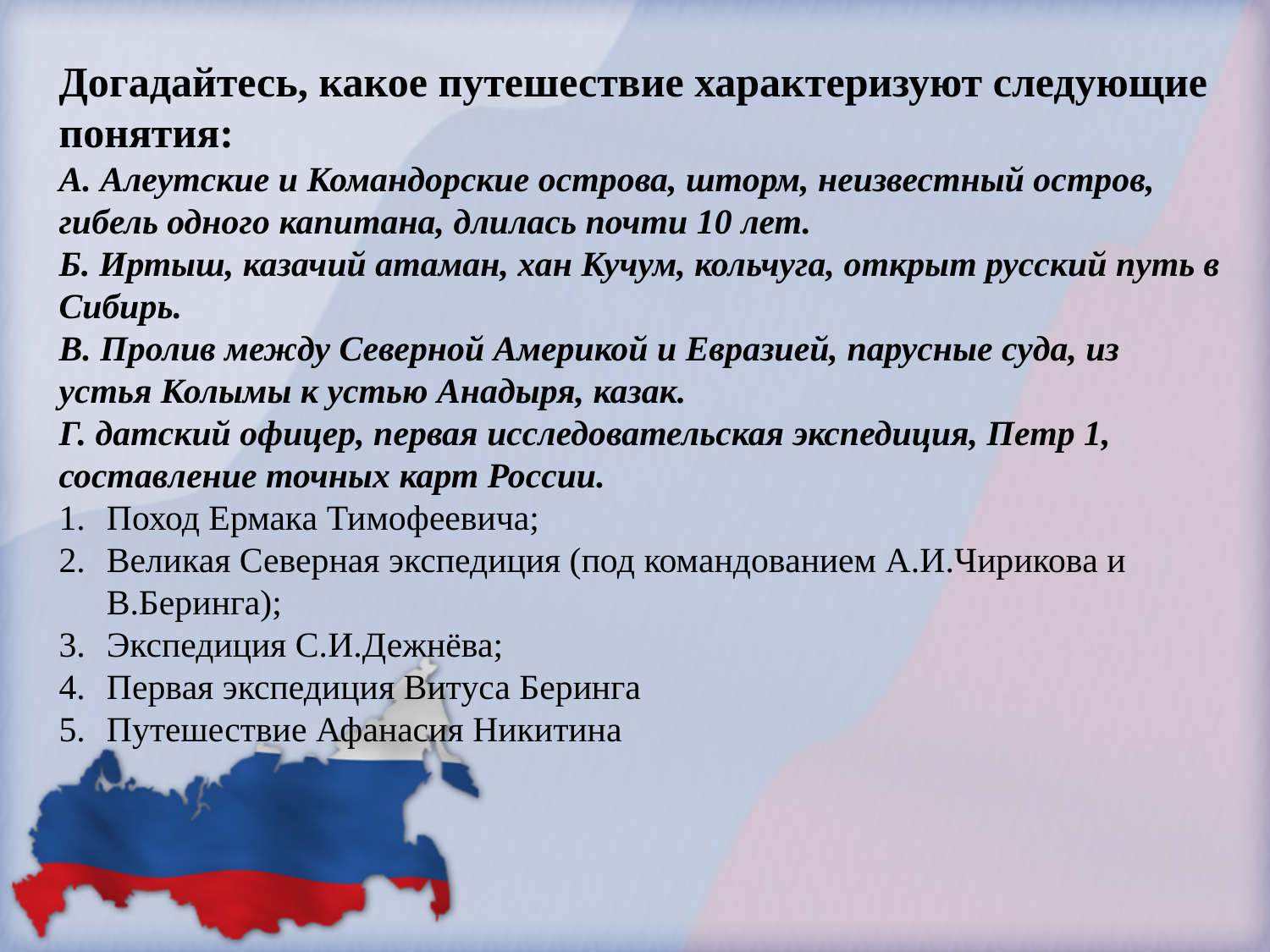

Догадайтесь, какое путешествие характеризуют следующие понятия:
А. Алеутские и Командорские острова, шторм, неизвестный остров, гибель одного капитана, длилась почти 10 лет.
Б. Иртыш, казачий атаман, хан Кучум, кольчуга, открыт русский путь в Сибирь.
В. Пролив между Северной Америкой и Евразией, парусные суда, из устья Колымы к устью Анадыря, казак.
Г. датский офицер, первая исследовательская экспедиция, Петр 1, составление точных карт России.
Поход Ермака Тимофеевича;
Великая Северная экспедиция (под командованием А.И.Чирикова и В.Беринга);
Экспедиция С.И.Дежнёва;
Первая экспедиция Витуса Беринга
Путешествие Афанасия Никитина